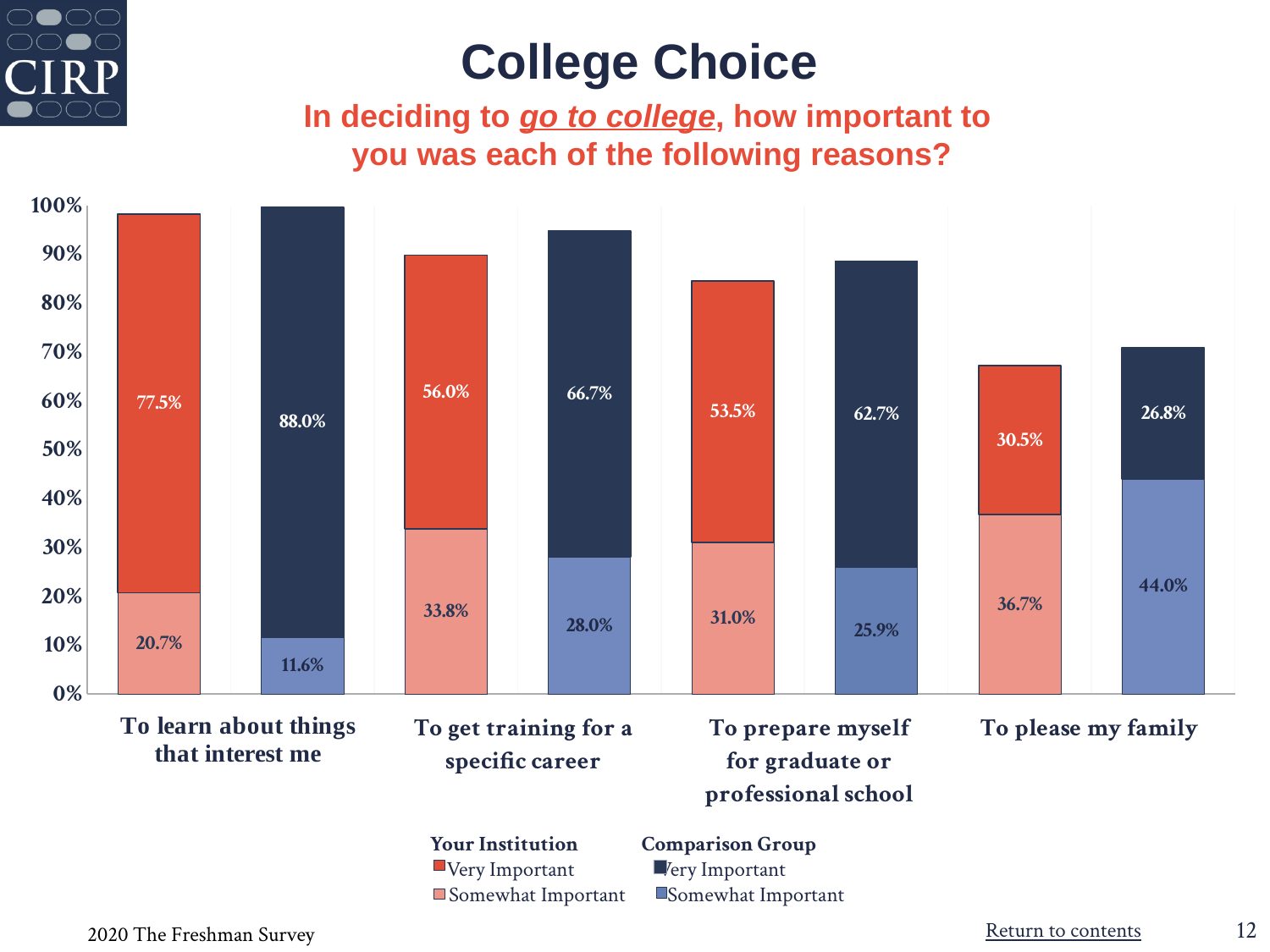

# College Choice
In deciding to go to college, how important to
you was each of the following reasons?

### Chart

| Category | Somewhat Important | Very Important |
|---|---|---|
| Your Institution | 0.207 | 0.775 |
| Comparison Group | 0.116 | 0.88 |
| Your Institution | 0.338 | 0.56 |
| Comparison Group | 0.28 | 0.667 |
| Your Institution | 0.31 | 0.535 |
| Comparison Group | 0.259 | 0.627 |
| Your Institution | 0.367 | 0.305 |
| Comparison Group | 0.44 | 0.268 |
 Your Institution               Comparison Group
     Very Important                  Very Important
     Somewhat Important         Somewhat Important

2020 The Freshman Survey

Return to contents
12